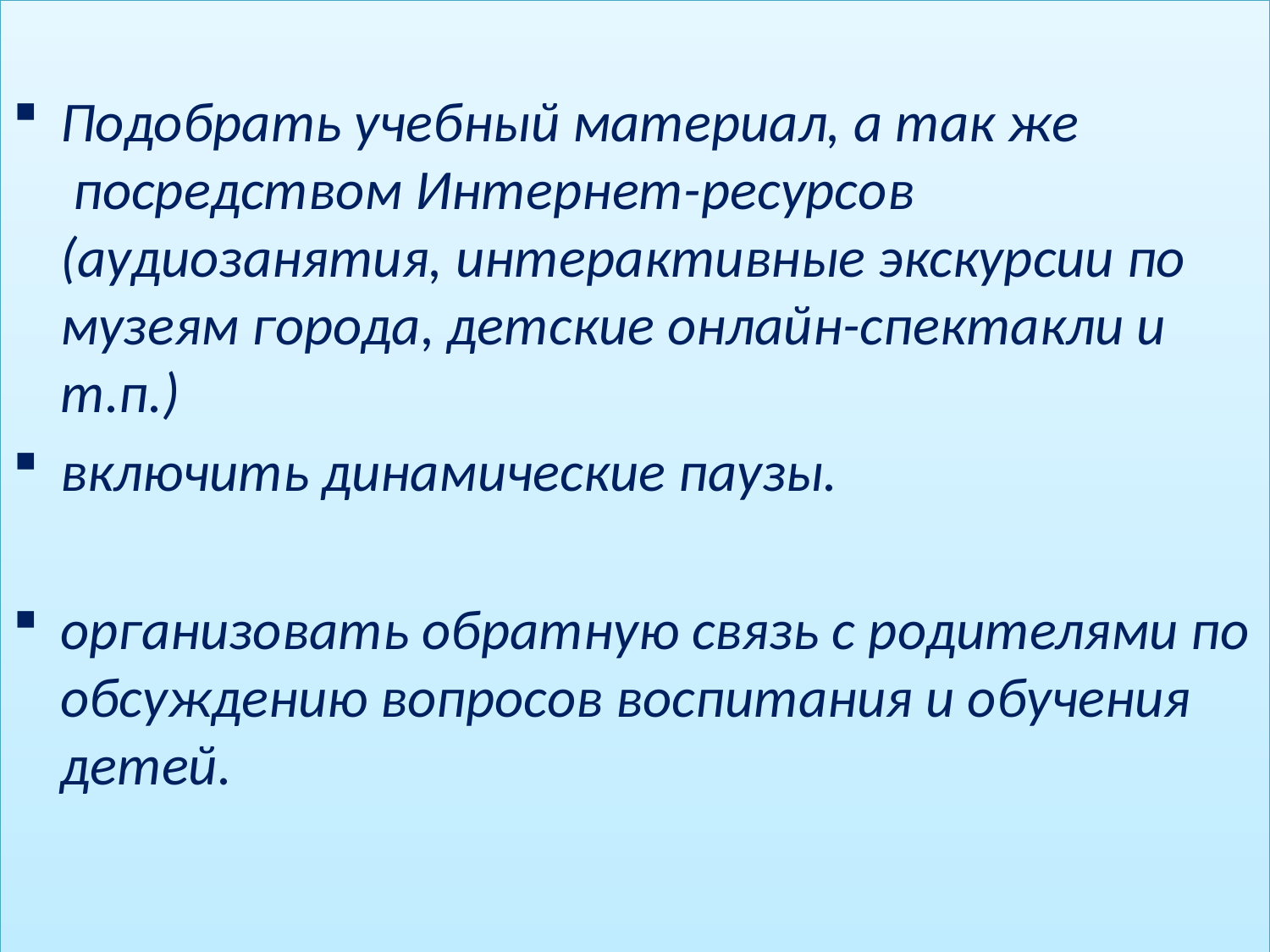

Подобрать учебный материал, а так же   посредством Интернет-ресурсов (аудиозанятия, интерактивные экскурсии по музеям города, детские онлайн-спектакли и т.п.)
включить динамические паузы.

организовать обратную связь с родителями по обсуждению вопросов воспитания и обучения детей.